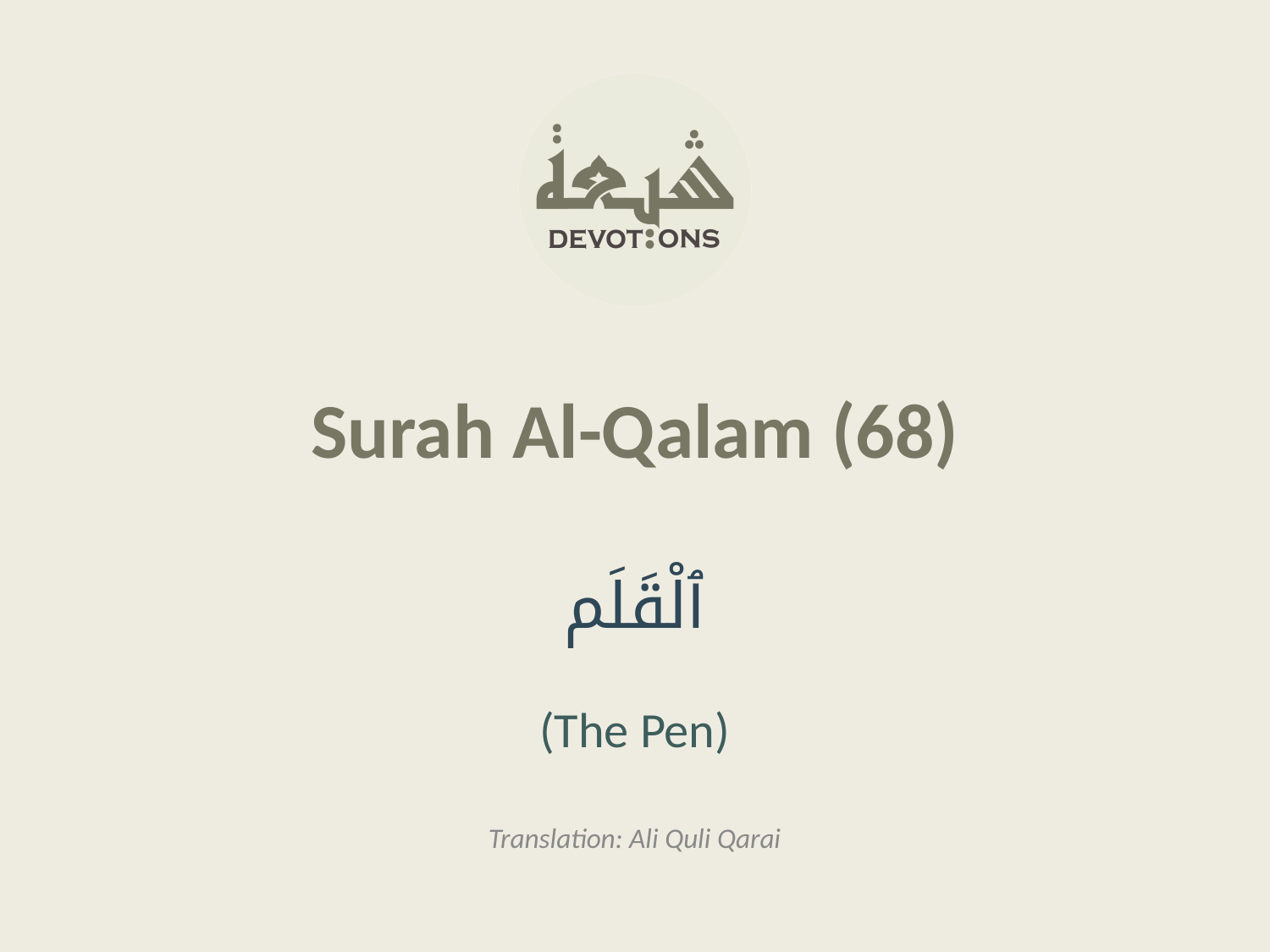

Surah Al-Qalam (68)
ٱلْقَلَم
(The Pen)
Translation: Ali Quli Qarai